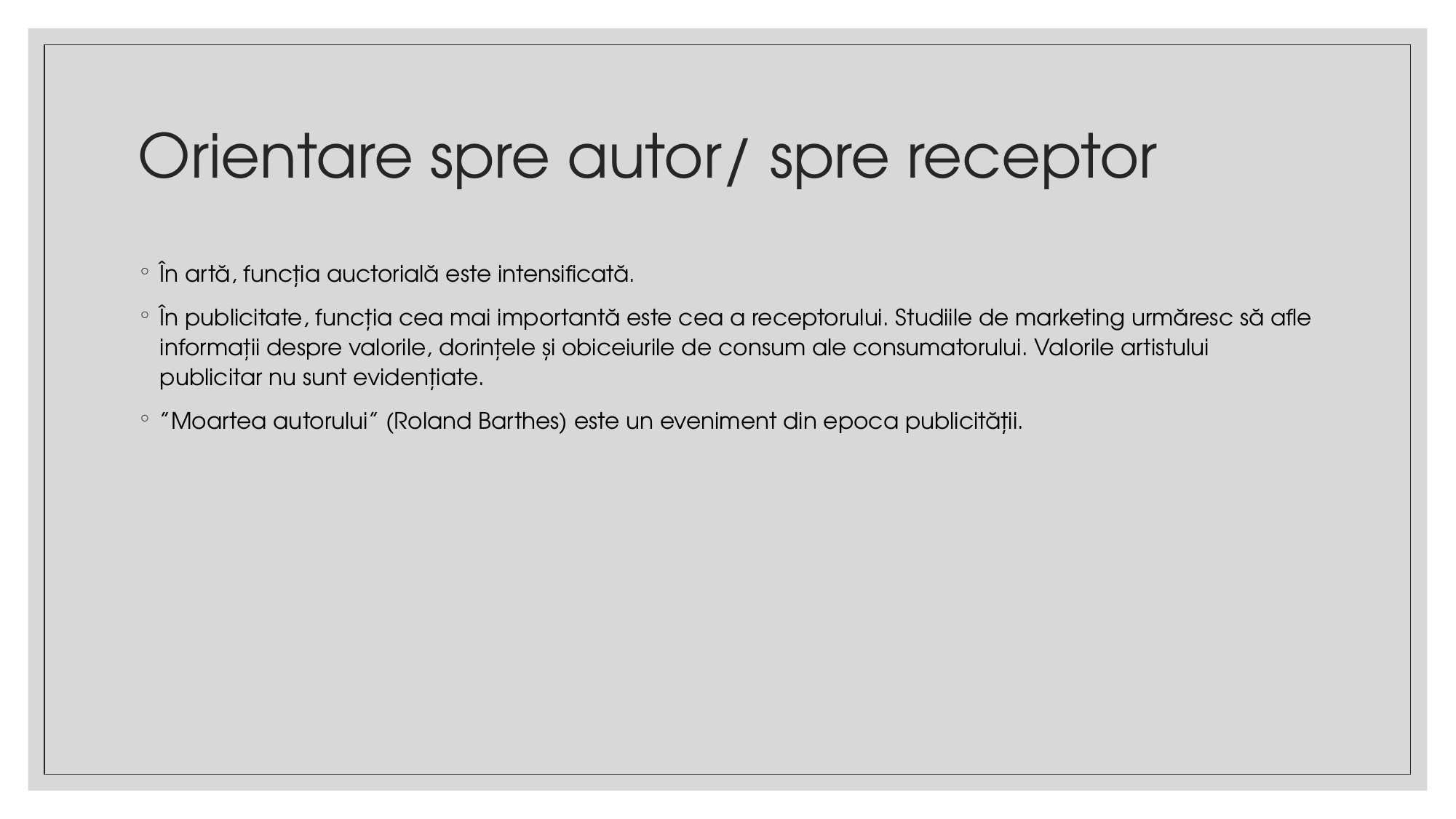

# Orientare spre autor/ spre receptor
În artă, funcția auctorială este intensificată.
În publicitate, funcția cea mai importantă este cea a receptorului. Studiile de marketing urmăresc să afle informații despre valorile, dorințele și obiceiurile de consum ale consumatorului. Valorile artistului publicitar nu sunt evidențiate.
”Moartea autorului” (Roland Barthes) este un eveniment din epoca publicității.